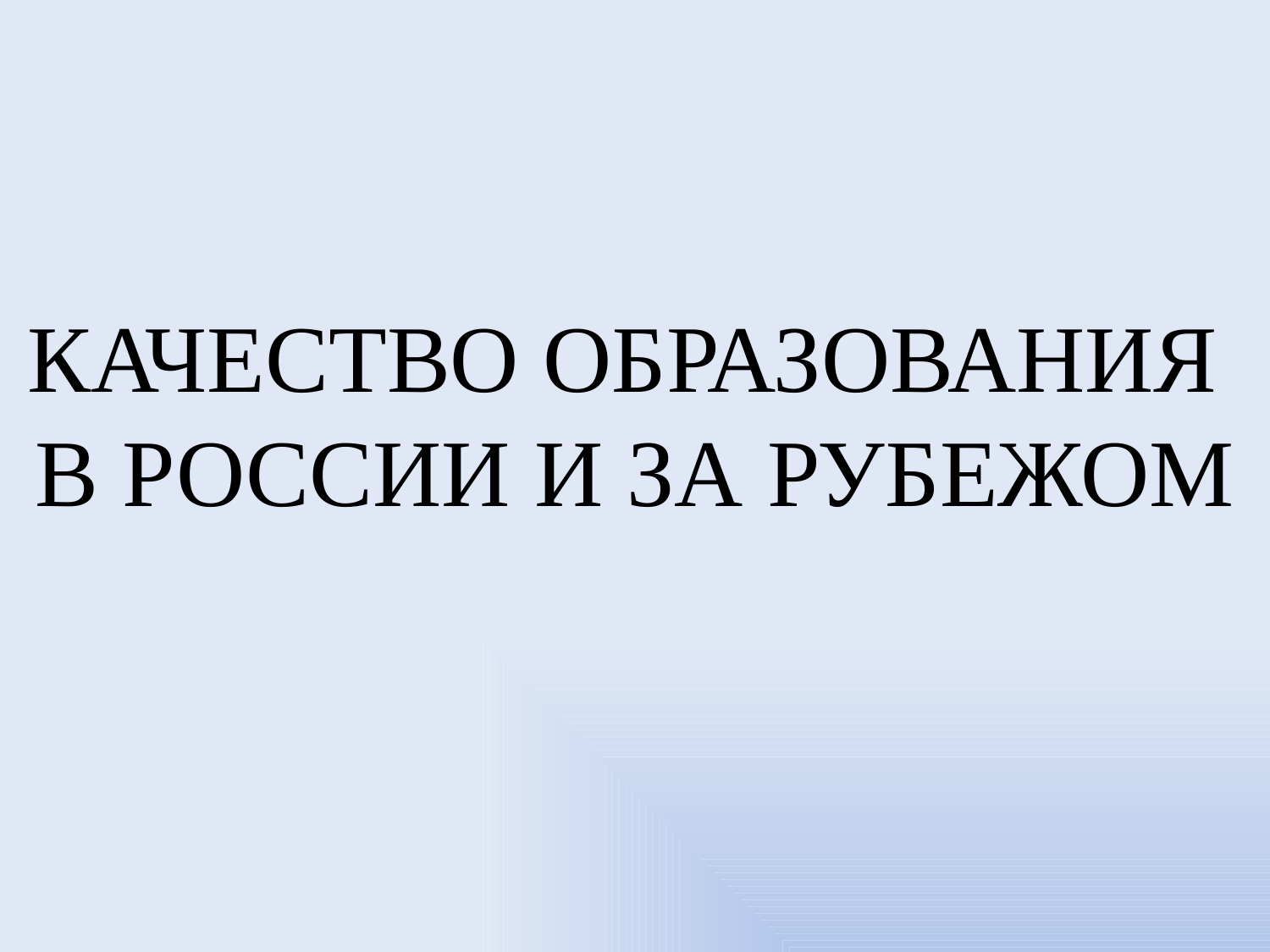

# Качество образования в России и за Рубежом